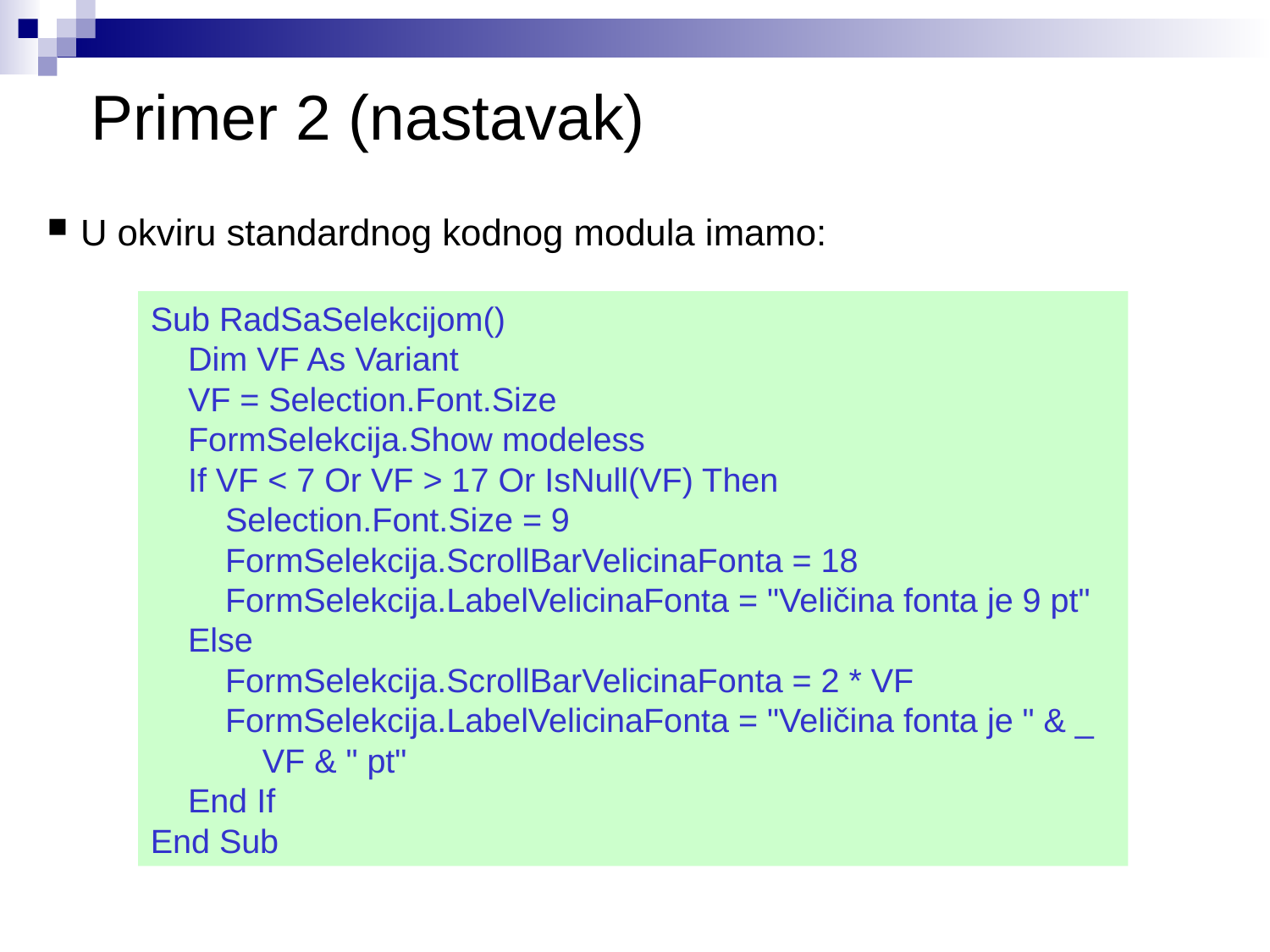

Primer 2 (nastavak)
U okviru standardnog kodnog modula imamo:
Sub RadSaSelekcijom()
    Dim VF As Variant
    VF = Selection.Font.Size
    FormSelekcija.Show modeless
    If VF < 7 Or VF > 17 Or IsNull(VF) Then
        Selection.Font.Size = 9
        FormSelekcija.ScrollBarVelicinaFonta = 18
        FormSelekcija.LabelVelicinaFonta = "Veličina fonta je 9 pt"
    Else
        FormSelekcija.ScrollBarVelicinaFonta = 2 * VF
        FormSelekcija.LabelVelicinaFonta = "Veličina fonta je " & _
            VF & " pt"
    End If
End Sub